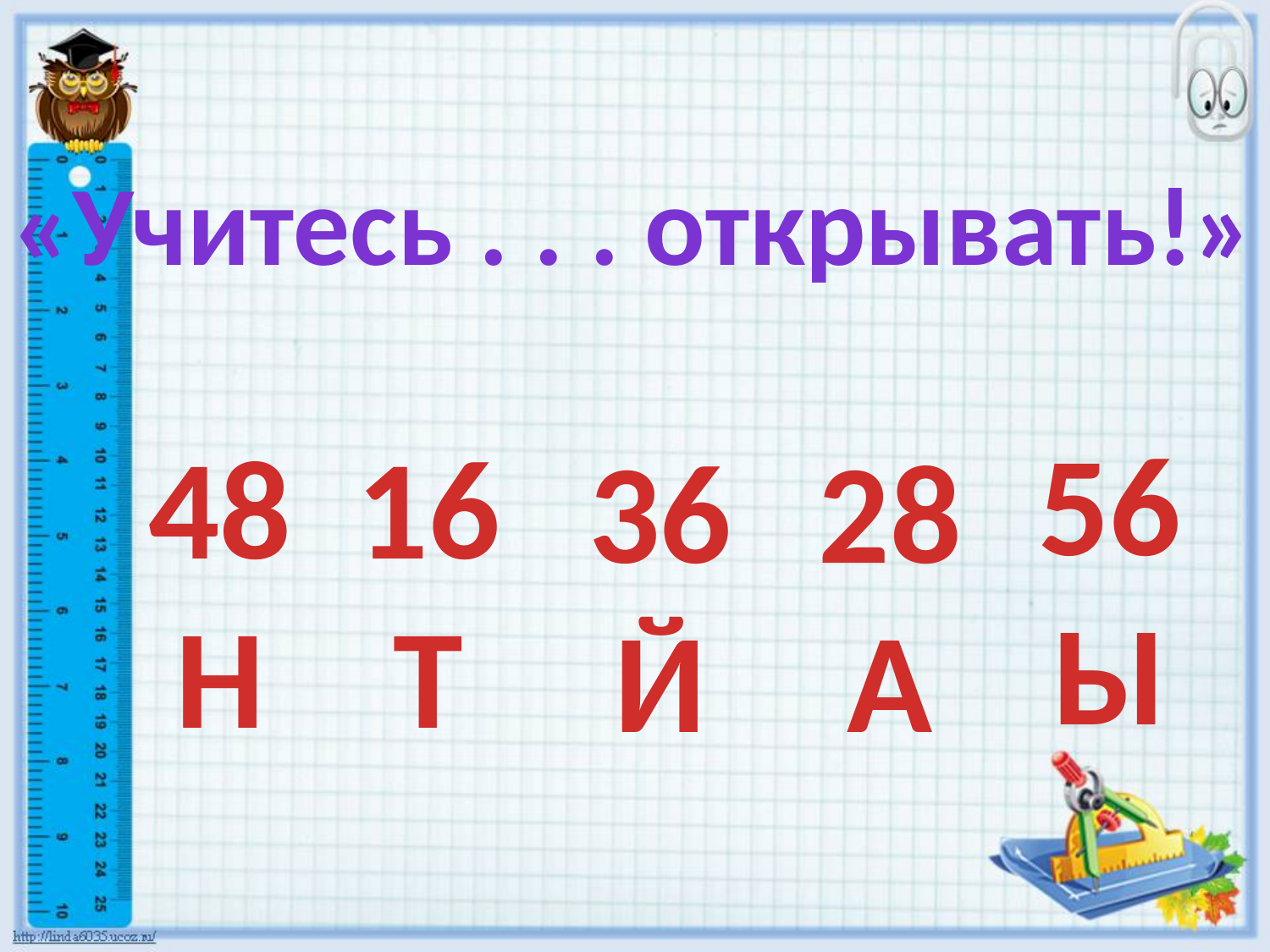

«Учитесь . . . открывать!»
56
Ы
48
Н
16
Т
36
Й
28
А